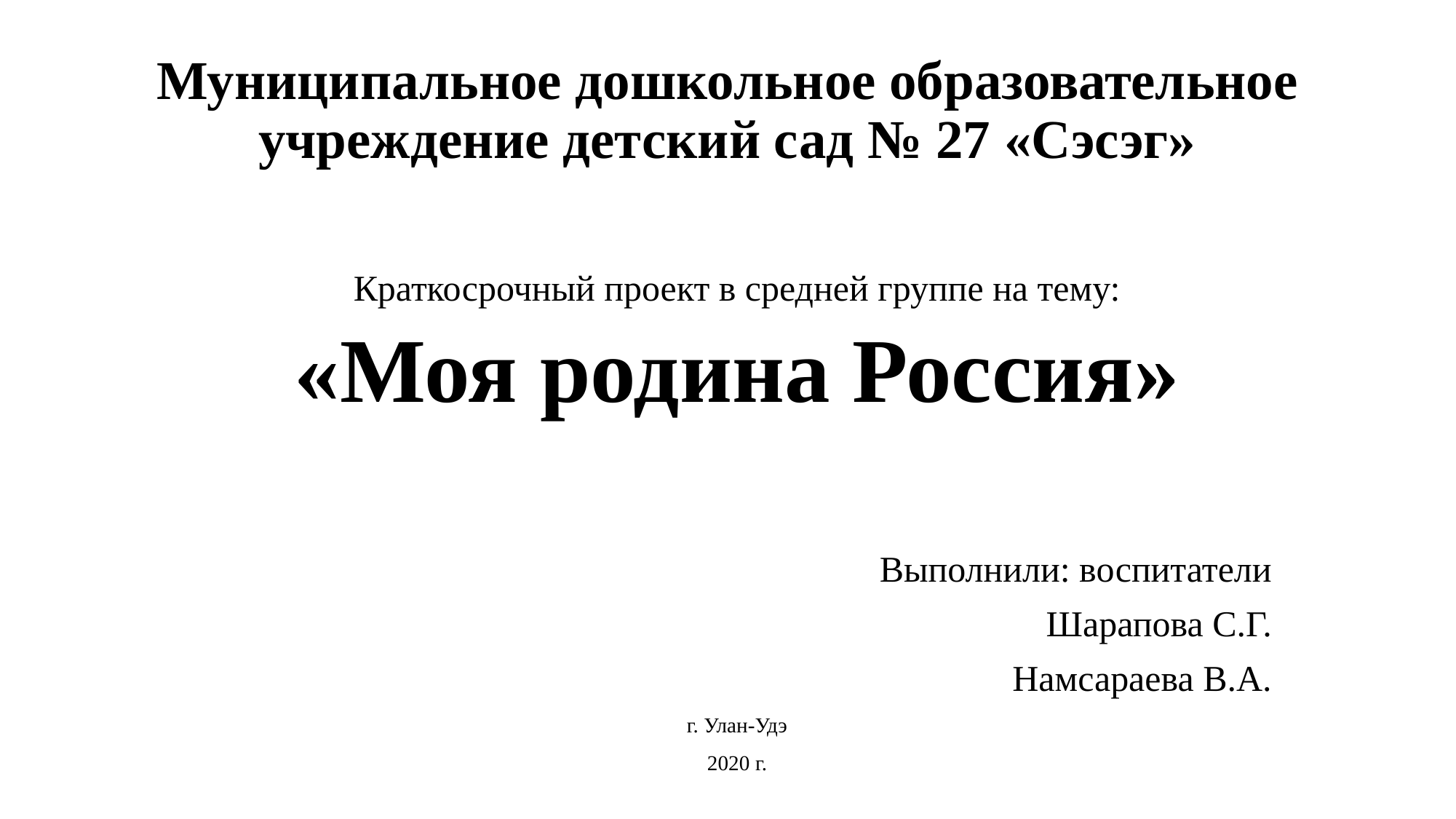

# Муниципальное дошкольное образовательное учреждение детский сад № 27 «Сэсэг»
Краткосрочный проект в средней группе на тему:
«Моя родина Россия»

Выполнили: воспитатели
Шарапова С.Г.
Намсараева В.А.
г. Улан-Удэ
2020 г.